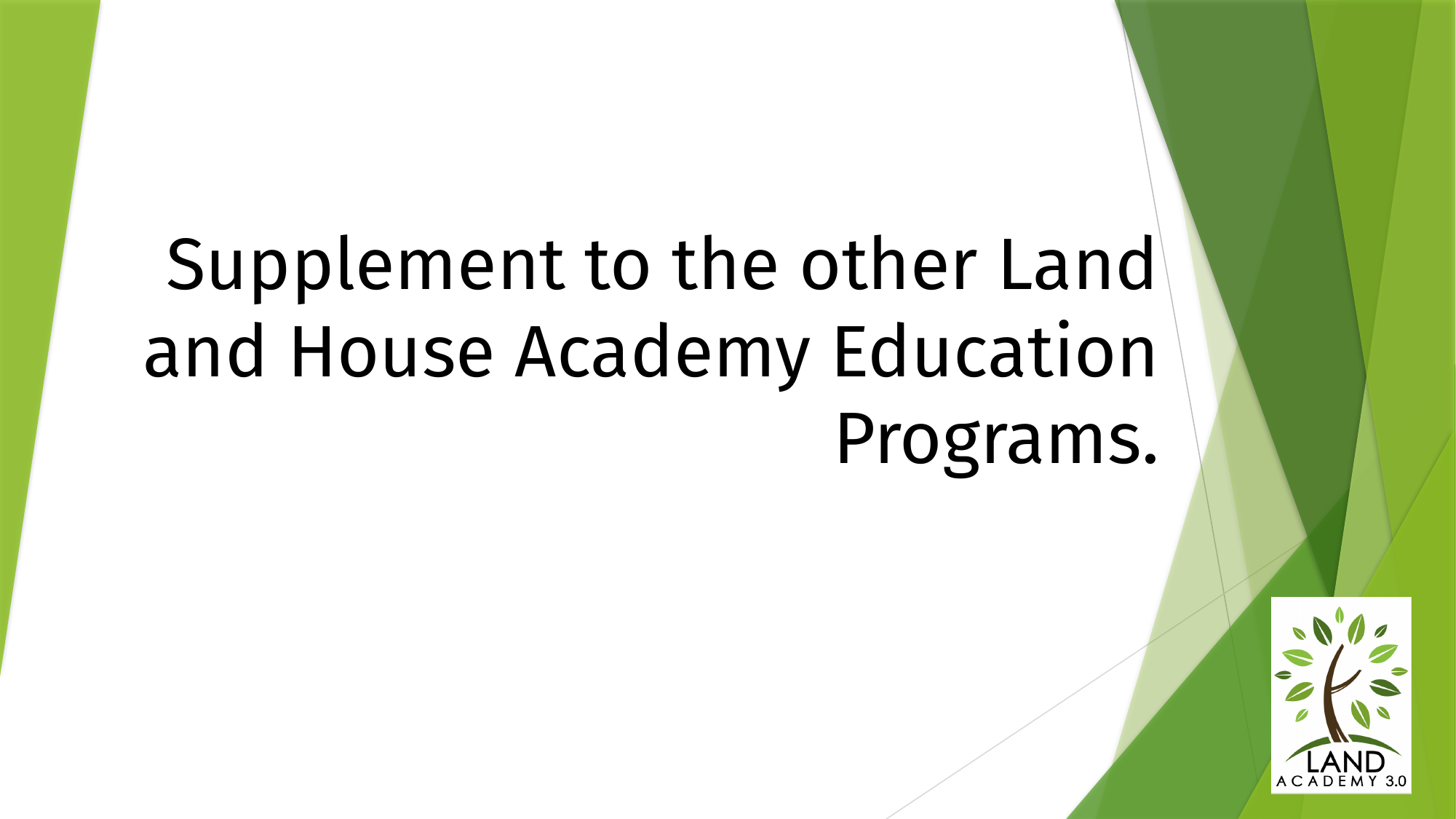

# Supplement to the other Land and House Academy Education Programs.